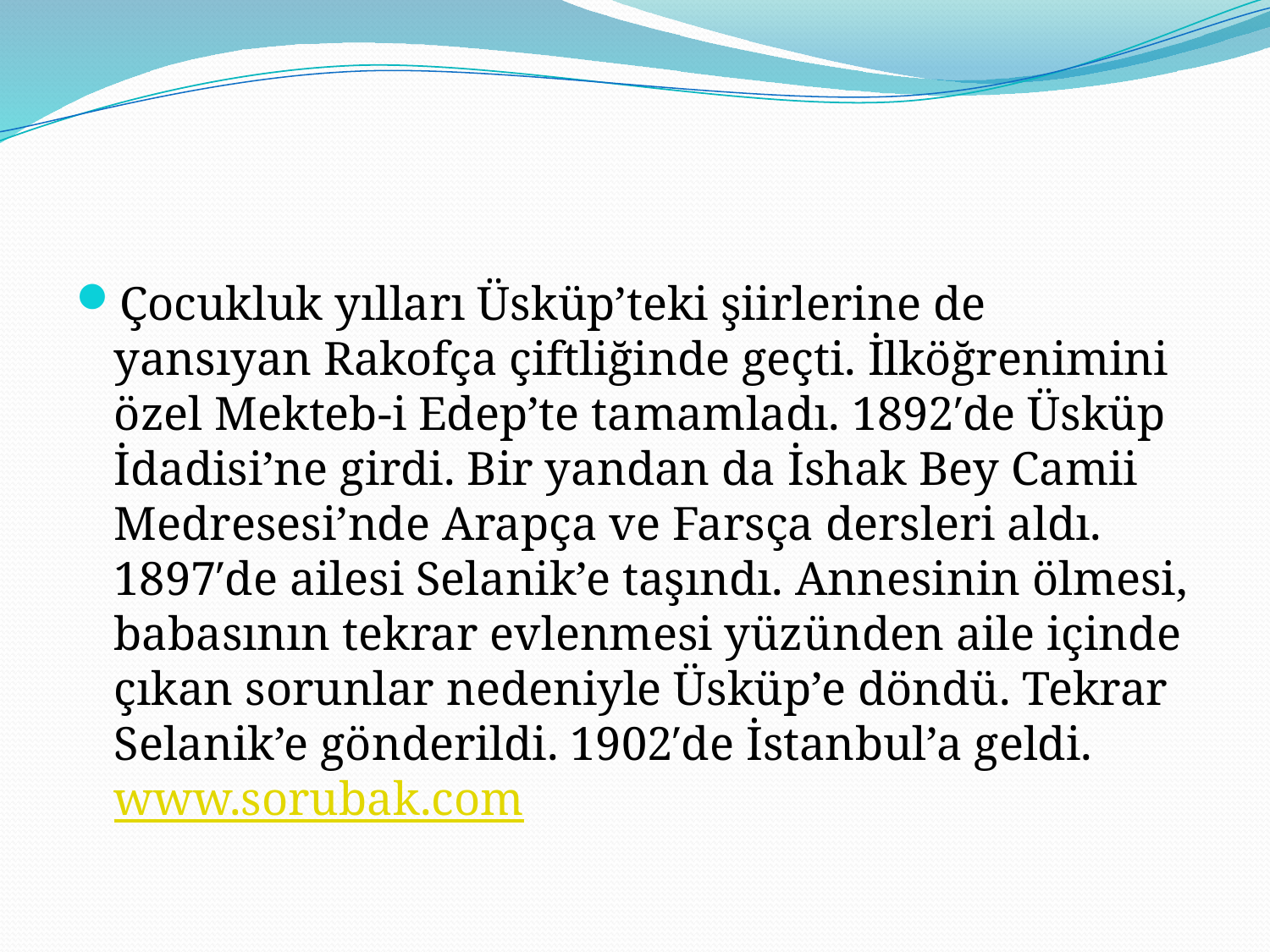

#
Çocukluk yılları Üsküp’teki şiirlerine de yansıyan Rakofça çiftliğinde geçti. İlköğrenimini özel Mekteb-i Edep’te tamamladı. 1892′de Üsküp İdadisi’ne girdi. Bir yandan da İshak Bey Camii Medresesi’nde Arapça ve Farsça dersleri aldı. 1897′de ailesi Selanik’e taşındı. Annesinin ölmesi, babasının tekrar evlenmesi yüzünden aile içinde çıkan sorunlar nedeniyle Üsküp’e döndü. Tekrar Selanik’e gönderildi. 1902′de İstanbul’a geldi. www.sorubak.com